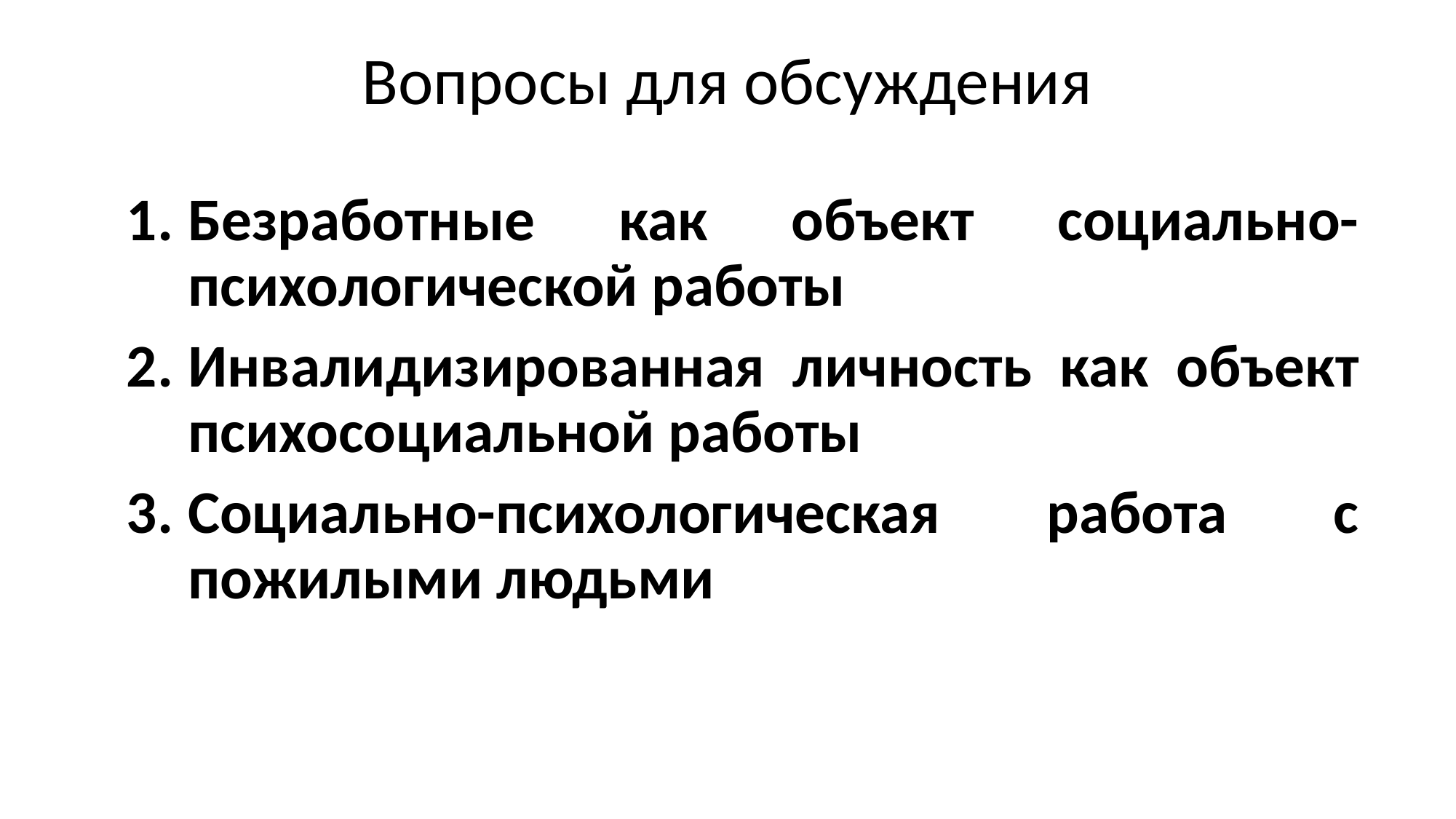

# Вопросы для обсуждения
Безработные как объект социально-психологической работы
Инвалидизированная личность как объект психосоциальной работы
Социально-психологическая работа с пожилыми людьми